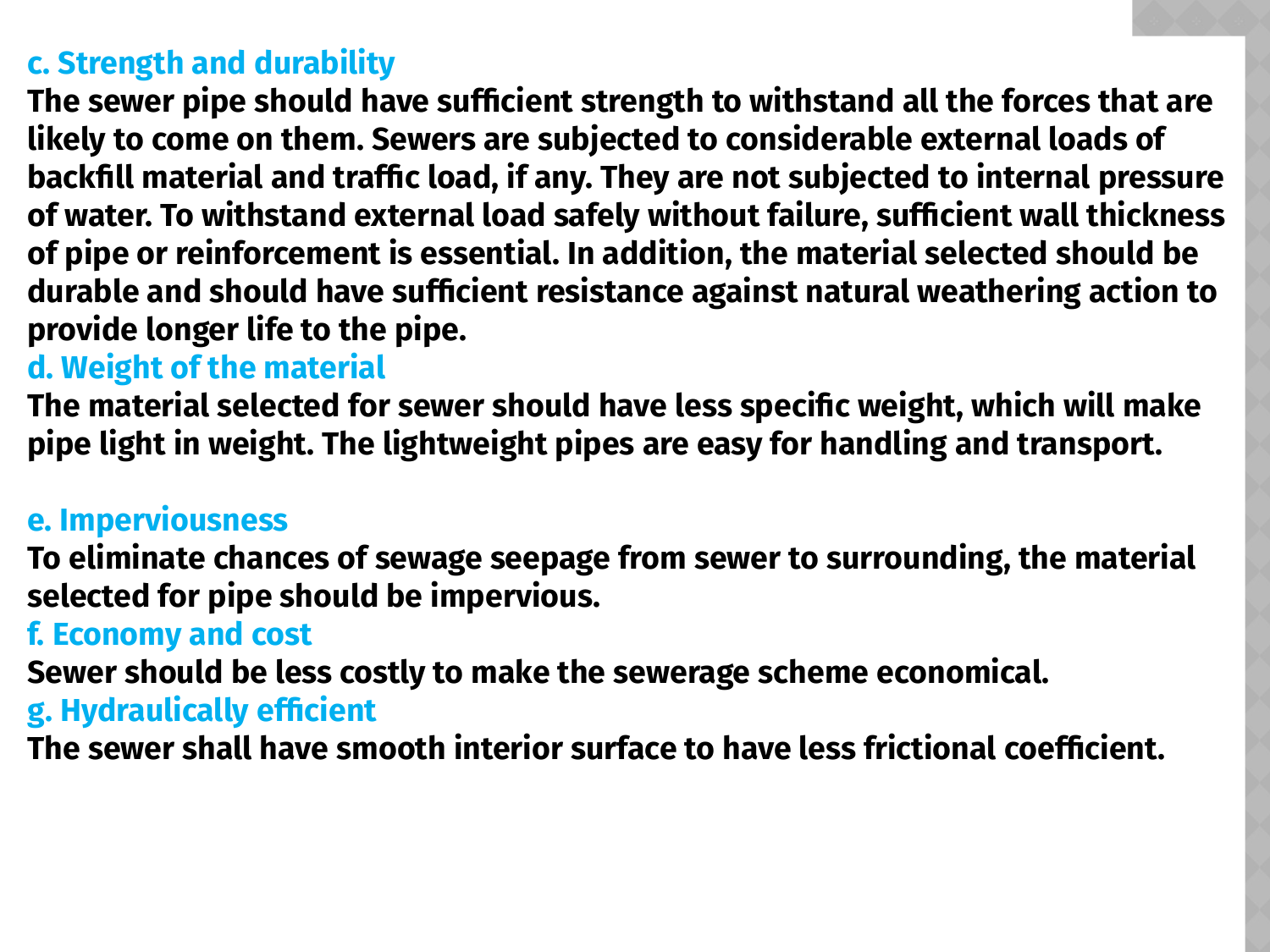

c. Strength and durability
The sewer pipe should have sufficient strength to withstand all the forces that are likely to come on them. Sewers are subjected to considerable external loads of backfill material and traffic load, if any. They are not subjected to internal pressure of water. To withstand external load safely without failure, sufficient wall thickness of pipe or reinforcement is essential. In addition, the material selected should be durable and should have sufficient resistance against natural weathering action to provide longer life to the pipe.
d. Weight of the material
The material selected for sewer should have less specific weight, which will make pipe light in weight. The lightweight pipes are easy for handling and transport.

e. Imperviousness
To eliminate chances of sewage seepage from sewer to surrounding, the material selected for pipe should be impervious.
f. Economy and cost
Sewer should be less costly to make the sewerage scheme economical.
g. Hydraulically efficient
The sewer shall have smooth interior surface to have less frictional coefficient.